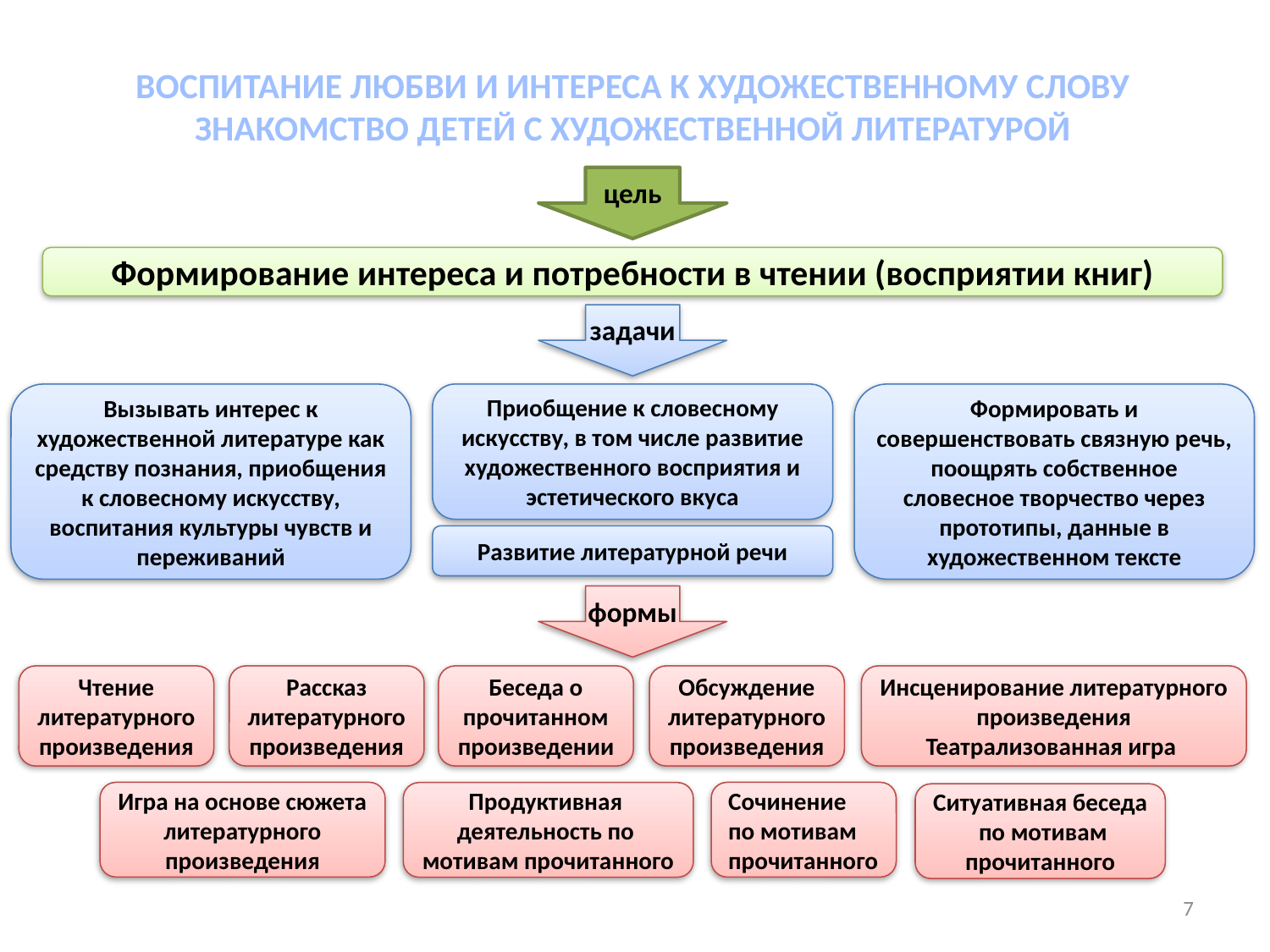

ВОСПИТАНИЕ ЛЮБВИ И ИНТЕРЕСА К ХУДОЖЕСТВЕННОМУ СЛОВУ
ЗНАКОМСТВО ДЕТЕЙ С ХУДОЖЕСТВЕННОЙ ЛИТЕРАТУРОЙ

цель
Формирование интереса и потребности в чтении (восприятии книг)

задачи
Вызывать интерес к художественной литературе как средству познания, приобщения к словесному искусству, воспитания культуры чувств и переживаний
Приобщение к словесному искусству, в том числе развитие художественного восприятия и эстетического вкуса
Формировать и совершенствовать связную речь, поощрять собственное словесное творчество через прототипы, данные в художественном тексте
Развитие литературной речи

формы
Чтение литературного произведения
Рассказ литературного произведения
Беседа о прочитанном произведении
Обсуждение литературного произведения
Инсценирование литературного
произведения
Театрализованная игра
Игра на основе сюжета литературного произведения
Сочинение
по мотивам прочитанного
Продуктивная
деятельность по
мотивам прочитанного
Ситуативная беседа
 по мотивам прочитанного
7